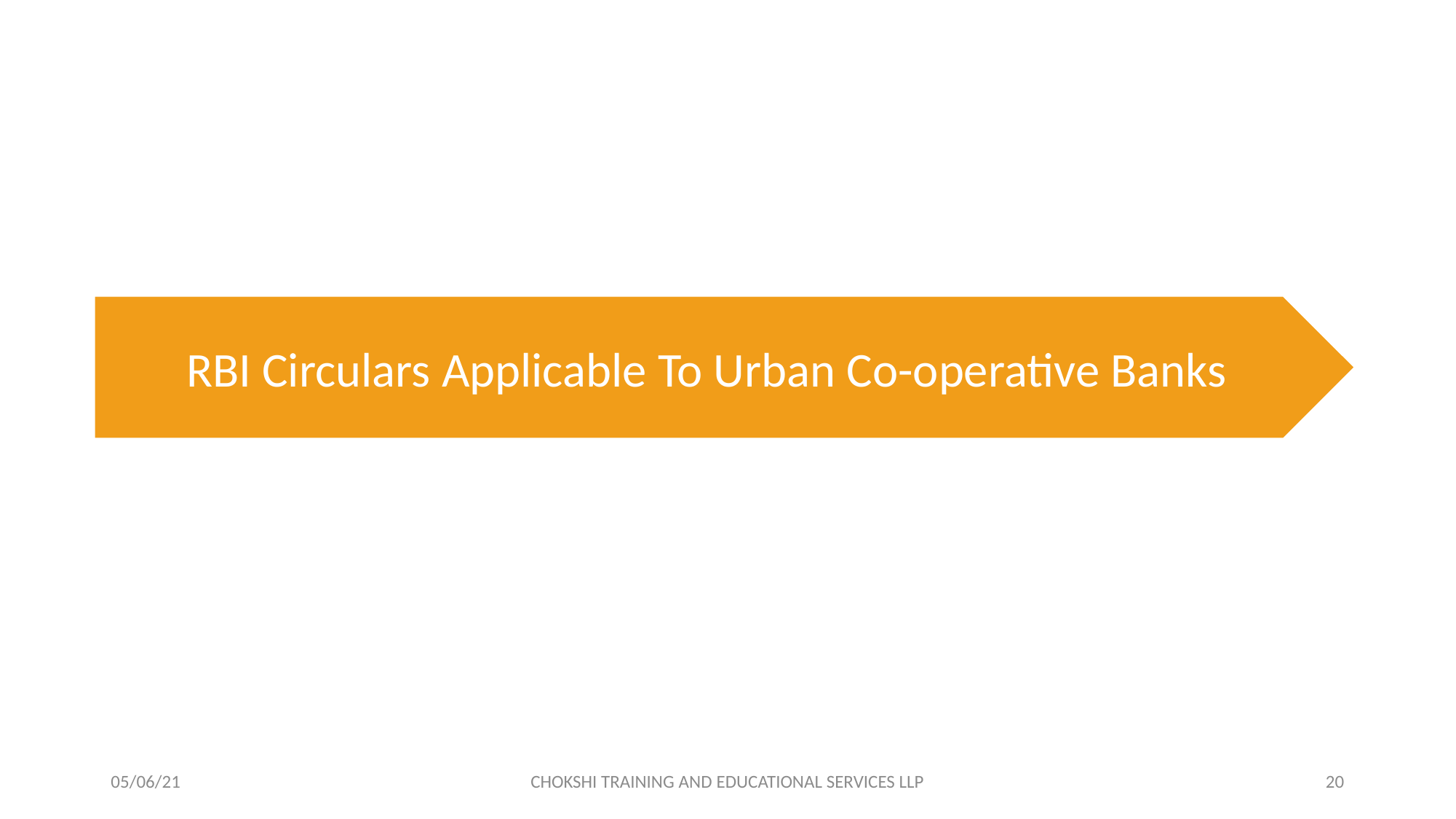

# .
RBI Circulars Applicable To Urban Co-operative Banks
.
05/06/21
CHOKSHI TRAINING AND EDUCATIONAL SERVICES LLP
20